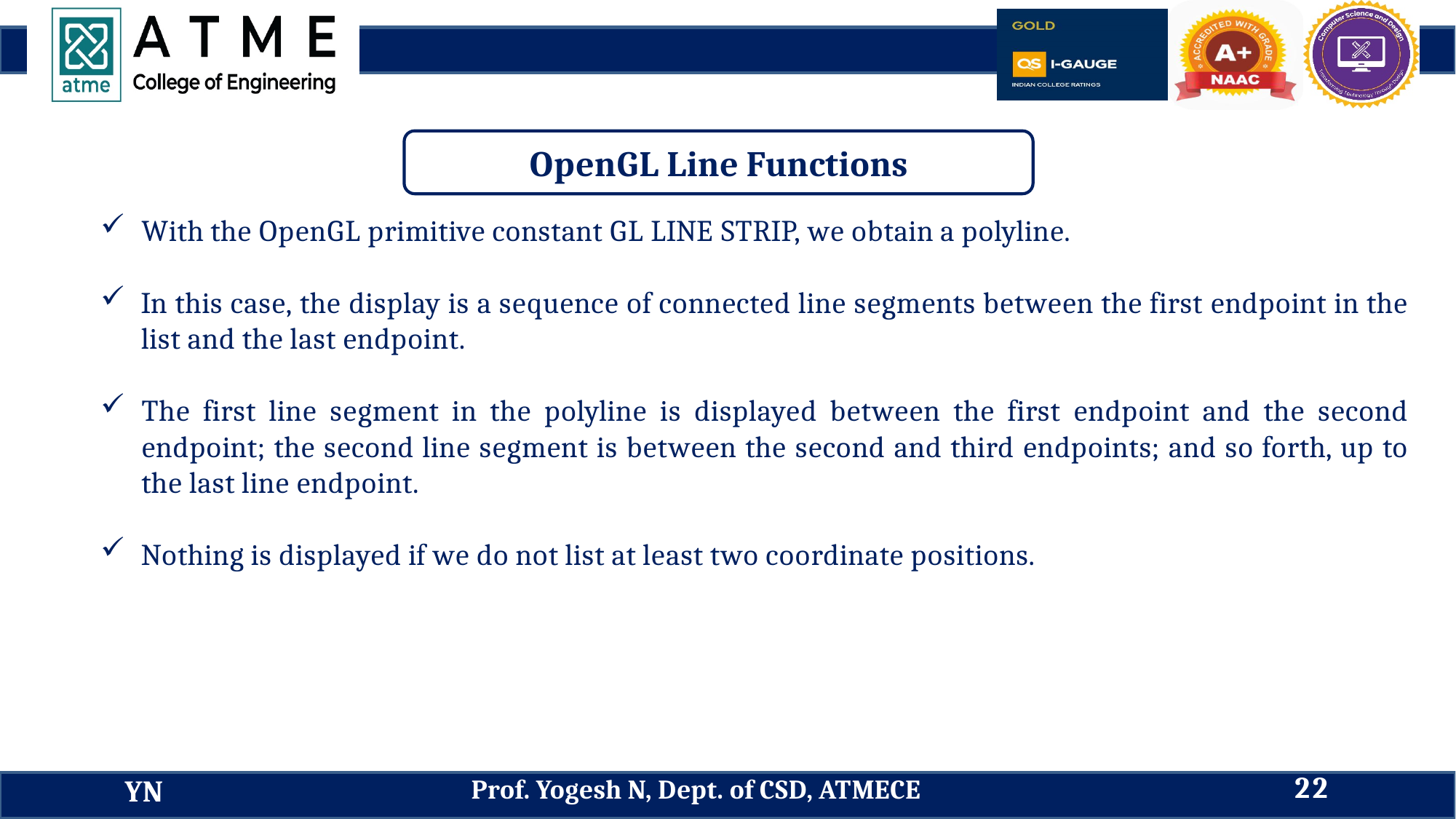

OpenGL Line Functions
With the OpenGL primitive constant GL LINE STRIP, we obtain a polyline.

In this case, the display is a sequence of connected line segments between the first endpoint in the list and the last endpoint.

The first line segment in the polyline is displayed between the first endpoint and the second endpoint; the second line segment is between the second and third endpoints; and so forth, up to the last line endpoint.

Nothing is displayed if we do not list at least two coordinate positions.
22
Prof. Yogesh N, Dept. of CSD, ATMECE
YN